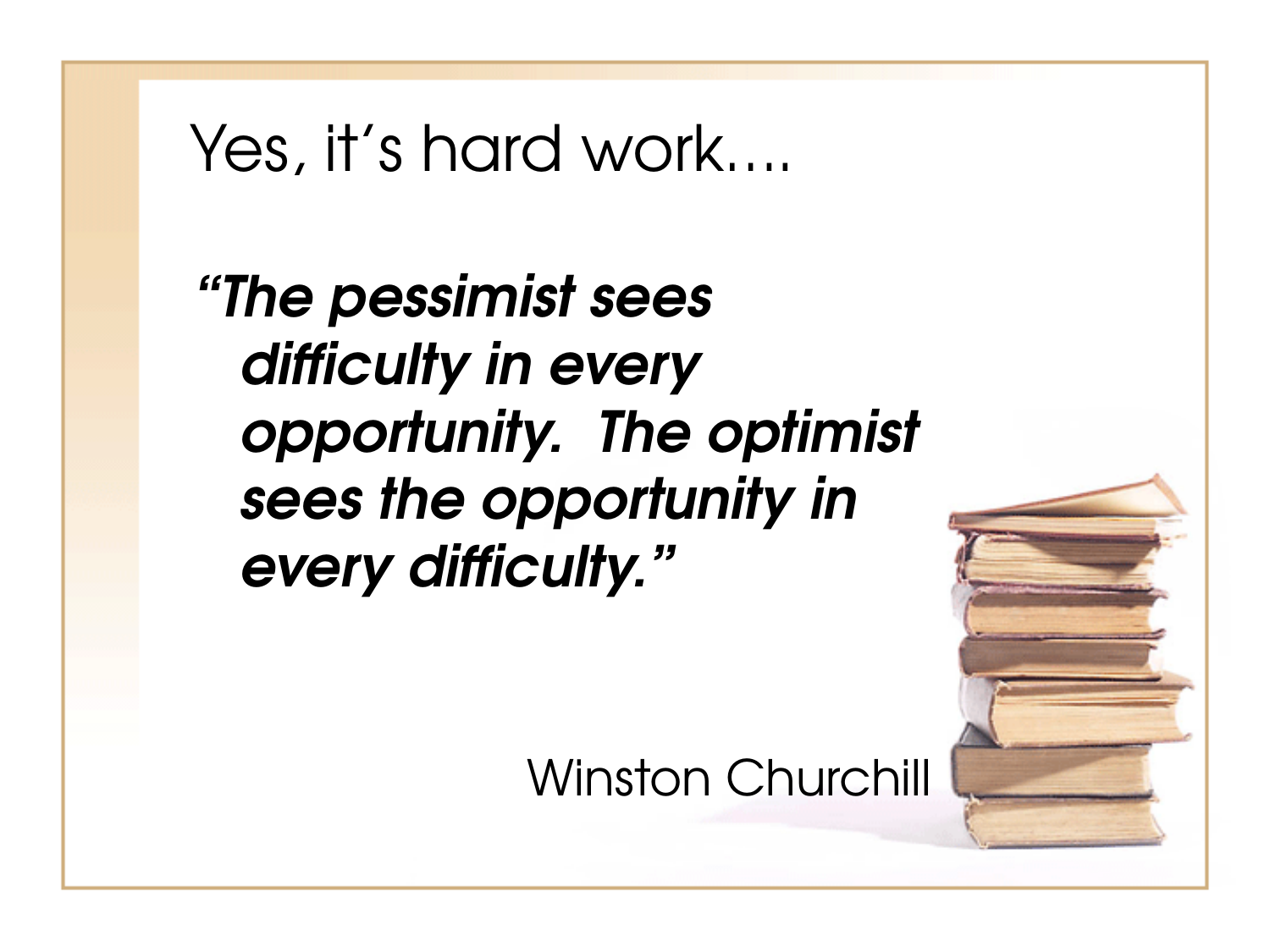

# Yes, it’s hard work….
“The pessimist sees difficulty in every opportunity.  The optimist sees the opportunity in every difficulty.”

Winston Churchill